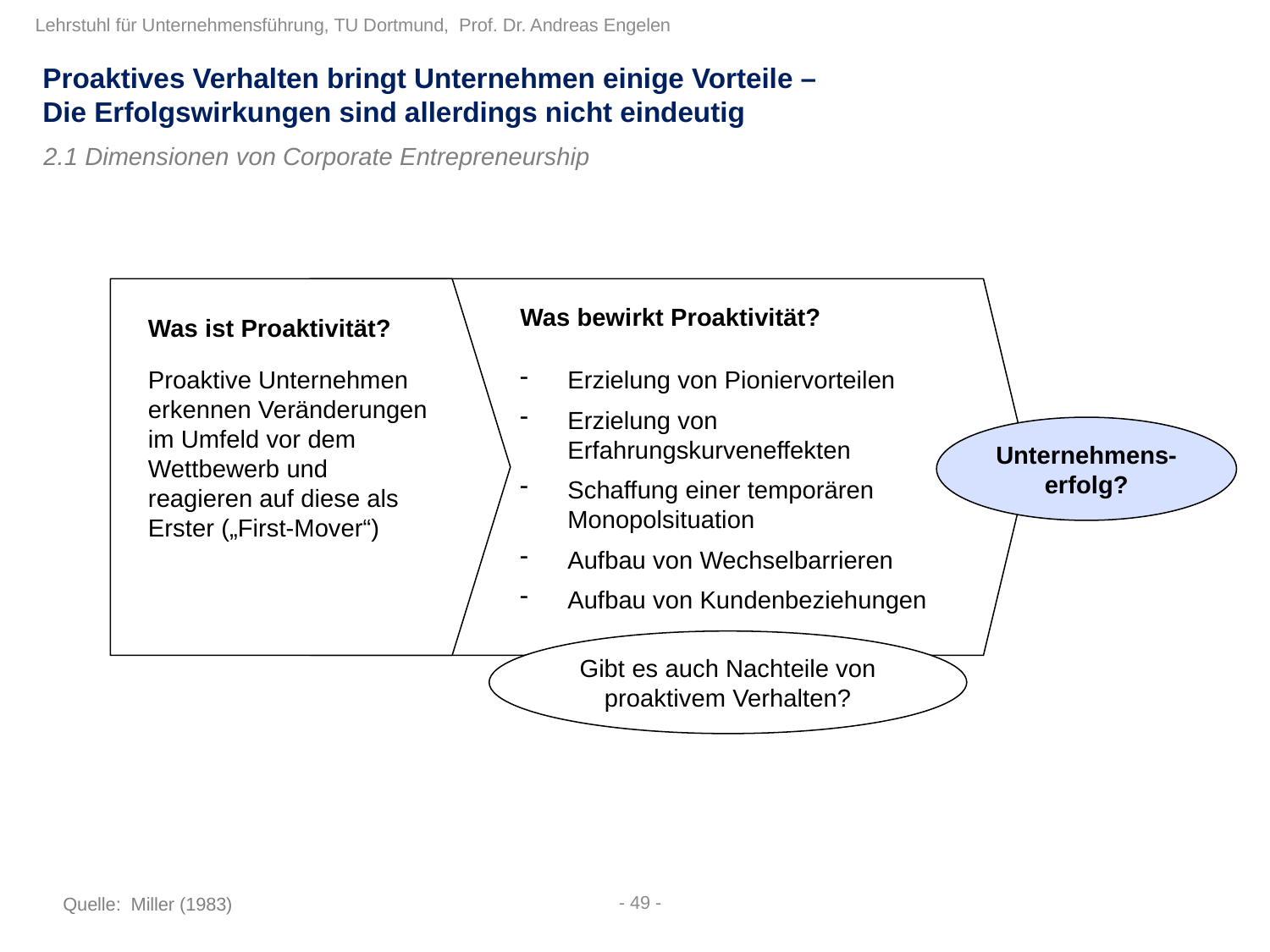

Proaktives Verhalten bringt Unternehmen einige Vorteile –
Die Erfolgswirkungen sind allerdings nicht eindeutig
2.1 Dimensionen von Corporate Entrepreneurship

Was bewirkt Proaktivität?
Was ist Proaktivität?
Proaktive Unternehmen erkennen Veränderungen im Umfeld vor dem Wettbewerb und reagieren auf diese als Erster („First-Mover“)
Erzielung von Pioniervorteilen
Erzielung von Erfahrungskurveneffekten
Schaffung einer temporären Monopolsituation
Aufbau von Wechselbarrieren
Aufbau von Kundenbeziehungen
Unternehmens-erfolg?
Gibt es auch Nachteile von proaktivem Verhalten?
- 49 -
Quelle:  Miller (1983)